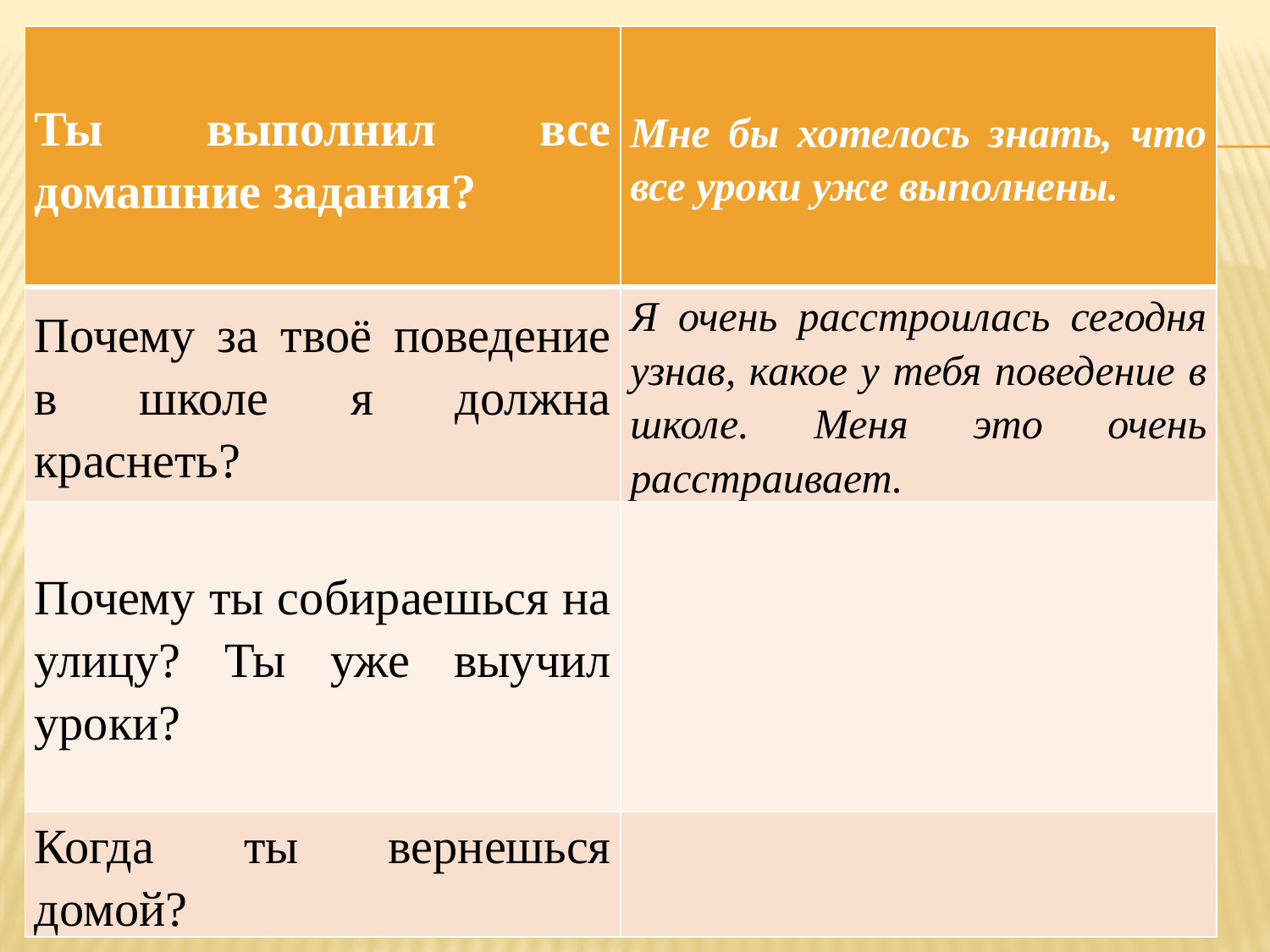

| Ты выполнил все домашние задания? | Мне бы хотелось знать, что все уроки уже выполнены. |
| --- | --- |
| Почему за твоё поведение в школе я должна краснеть? | Я очень расстроилась сегодня узнав, какое у тебя поведение в школе. Меня это очень расстраивает. |
| Почему ты собираешься на улицу? Ты уже выучил уроки? |  |
| Когда ты вернешься домой? |  |
#